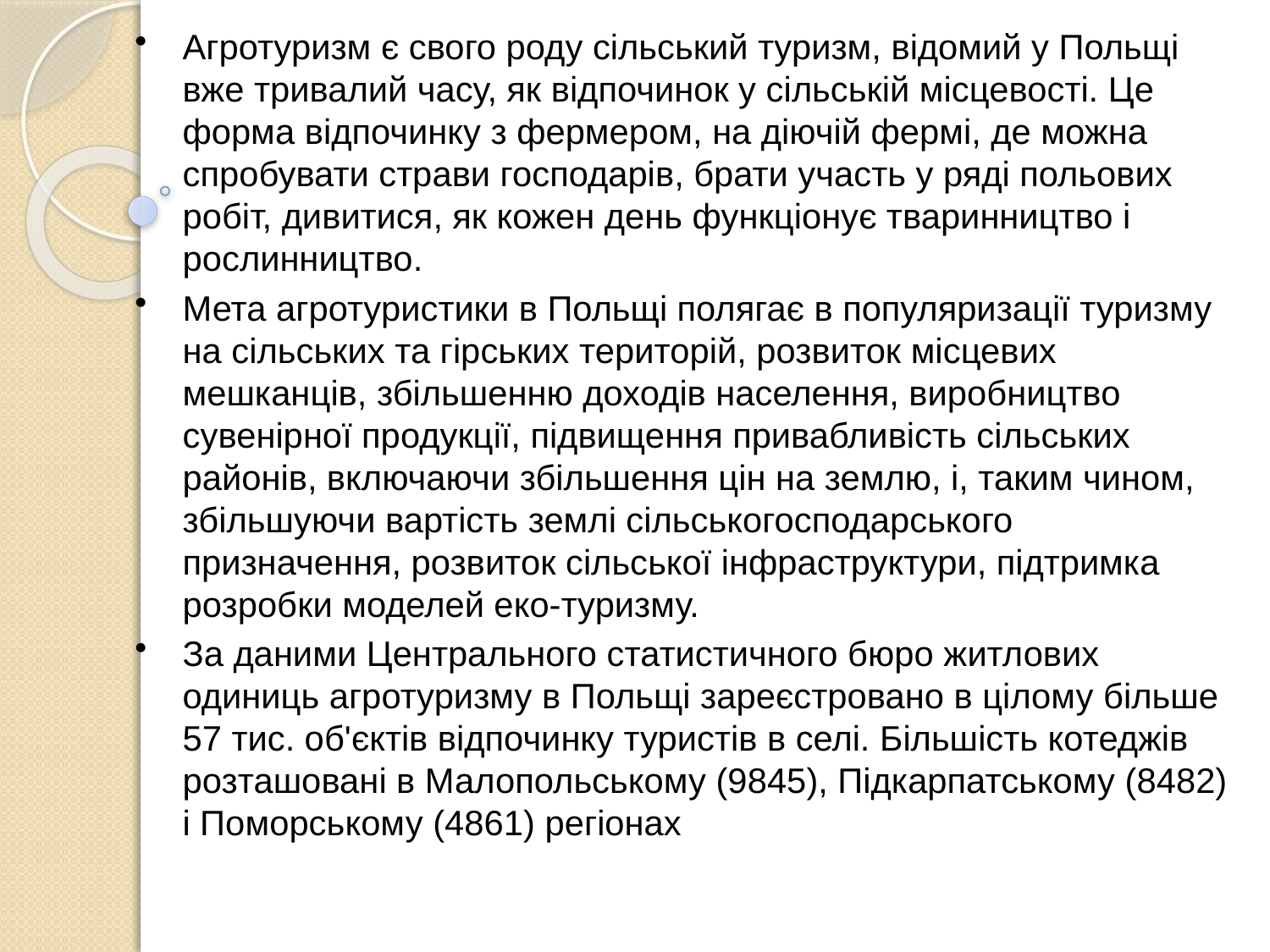

# Агротуризм є свого роду сільський туризм, відомий у Польщі вже тривалий часу, як відпочинок у сільській місцевості. Це форма відпочинку з фермером, на діючій фермі, де можна спробувати страви господарів, брати участь у ряді польових робіт, дивитися, як кожен день функціонує тваринництво і рослинництво.
Мета агротуристики в Польщі полягає в популяризації туризму на сільських та гірських територій, розвиток місцевих мешканців, збільшенню доходів населення, виробництво сувенірної продукції, підвищення привабливість сільських районів, включаючи збільшення цін на землю, і, таким чином, збільшуючи вартість землі сільськогосподарського призначення, розвиток сільської інфраструктури, підтримка розробки моделей еко-туризму.
За даними Центрального статистичного бюро житлових одиниць агротуризму в Польщі зареєстровано в цілому більше 57 тис. об'єктів відпочинку туристів в селі. Більшість котеджів розташовані в Малопольському (9845), Підкарпатському (8482) і Поморському (4861) регіонах